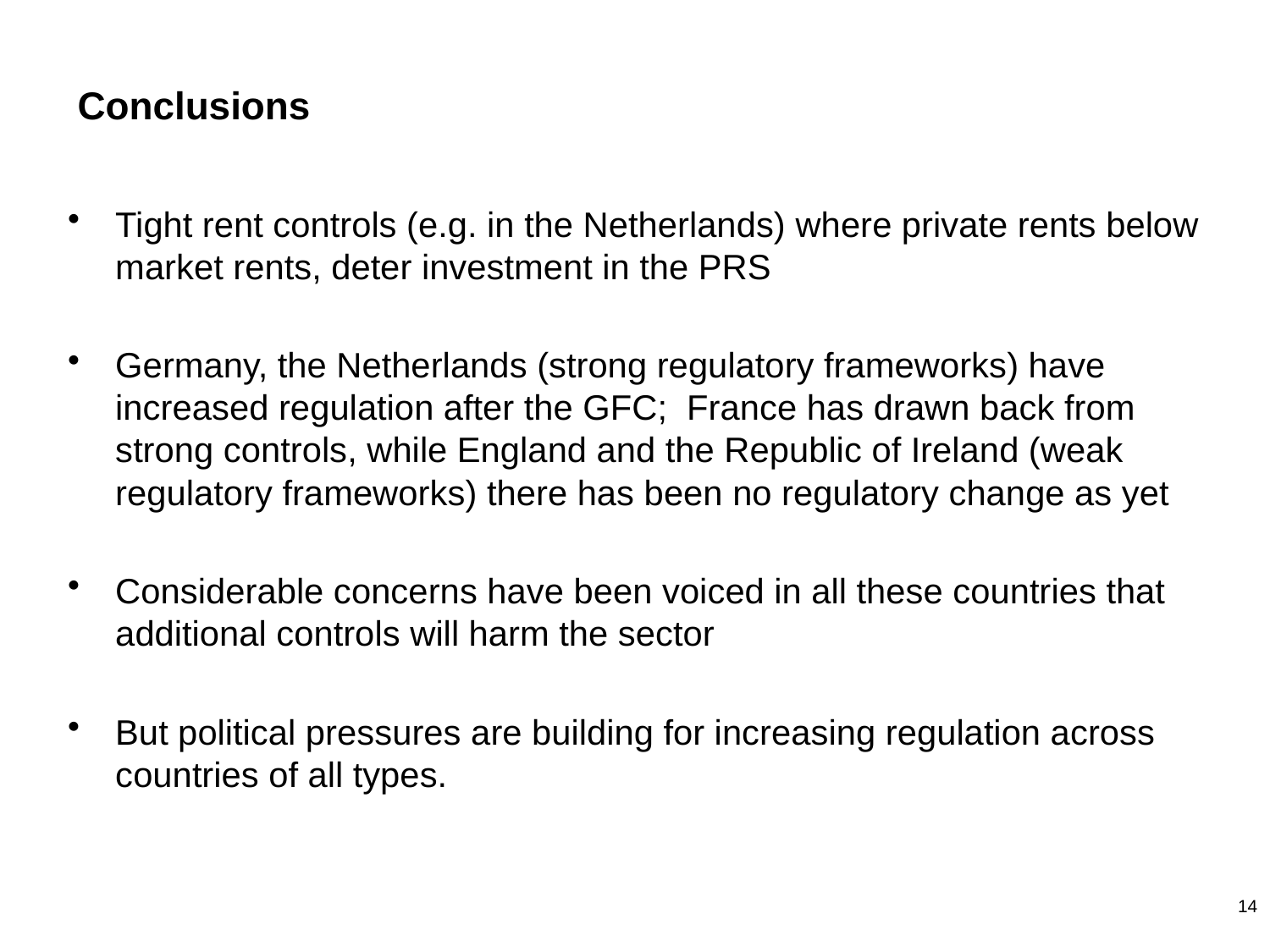

# Conclusions

Tight rent controls (e.g. in the Netherlands) where private rents below market rents, deter investment in the PRS

Germany, the Netherlands (strong regulatory frameworks) have increased regulation after the GFC;  France has drawn back from strong controls, while England and the Republic of Ireland (weak regulatory frameworks) there has been no regulatory change as yet

Considerable concerns have been voiced in all these countries that additional controls will harm the sector

But political pressures are building for increasing regulation across countries of all types.

14